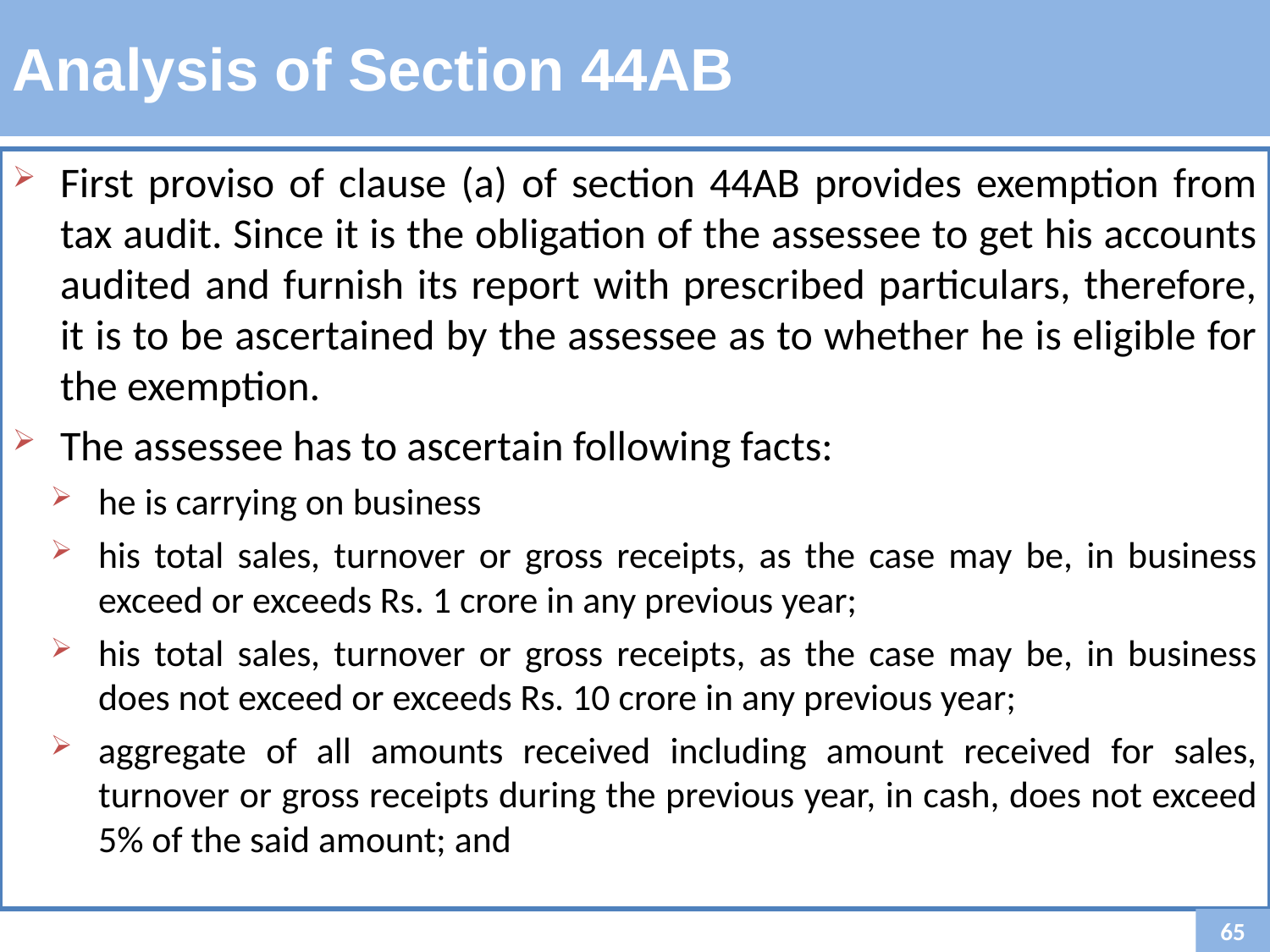

Analysis of Section 44AB
First proviso of clause (a) of section 44AB provides exemption from tax audit. Since it is the obligation of the assessee to get his accounts audited and furnish its report with prescribed particulars, therefore, it is to be ascertained by the assessee as to whether he is eligible for the exemption.
The assessee has to ascertain following facts:
he is carrying on business
his total sales, turnover or gross receipts, as the case may be, in business exceed or exceeds Rs. 1 crore in any previous year;
his total sales, turnover or gross receipts, as the case may be, in business does not exceed or exceeds Rs. 10 crore in any previous year;
aggregate of all amounts received including amount received for sales, turnover or gross receipts during the previous year, in cash, does not exceed 5% of the said amount; and

65